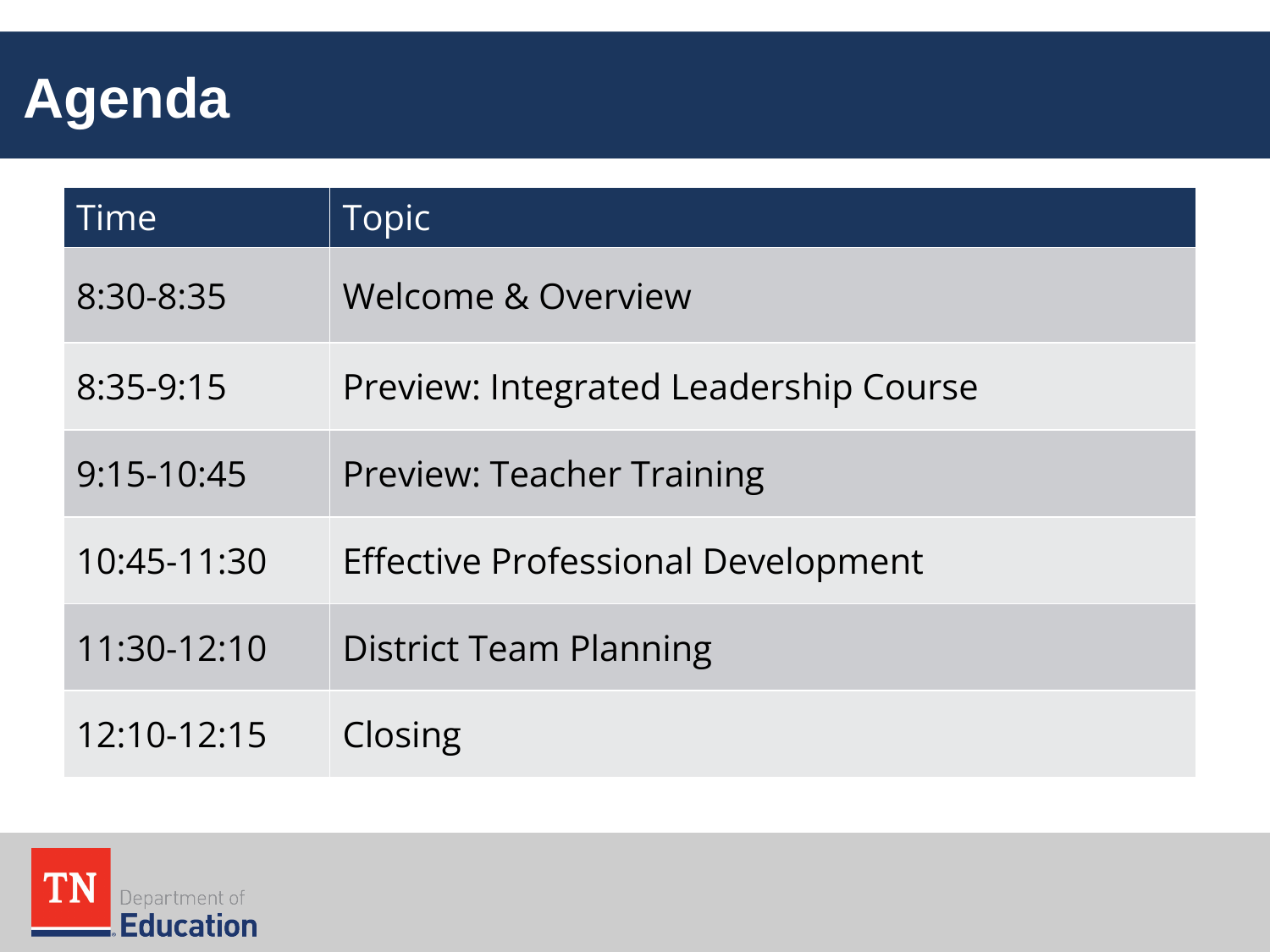

# Agenda
| Time | Topic |
| --- | --- |
| 8:30-8:35 | Welcome & Overview |
| 8:35-9:15 | Preview: Integrated Leadership Course |
| 9:15-10:45 | Preview: Teacher Training |
| 10:45-11:30 | Effective Professional Development |
| 11:30-12:10 | District Team Planning |
| 12:10-12:15 | Closing |